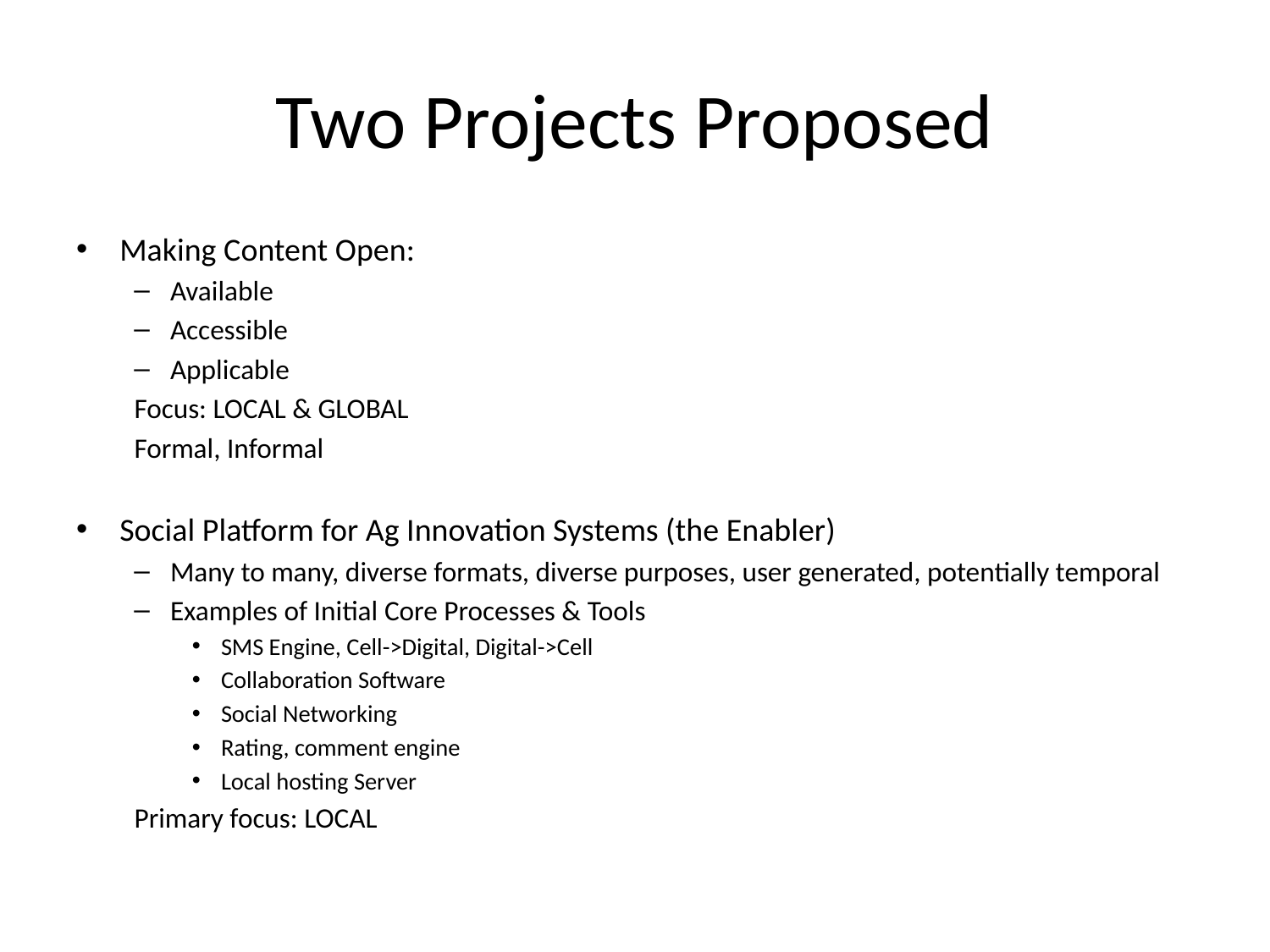

# Two Projects Proposed
Making Content Open:
Available
Accessible
Applicable
Focus: LOCAL & GLOBAL
Formal, Informal

Social Platform for Ag Innovation Systems (the Enabler)
Many to many, diverse formats, diverse purposes, user generated, potentially temporal
Examples of Initial Core Processes & Tools
SMS Engine, Cell->Digital, Digital->Cell
Collaboration Software
Social Networking
Rating, comment engine
Local hosting Server
Primary focus: LOCAL